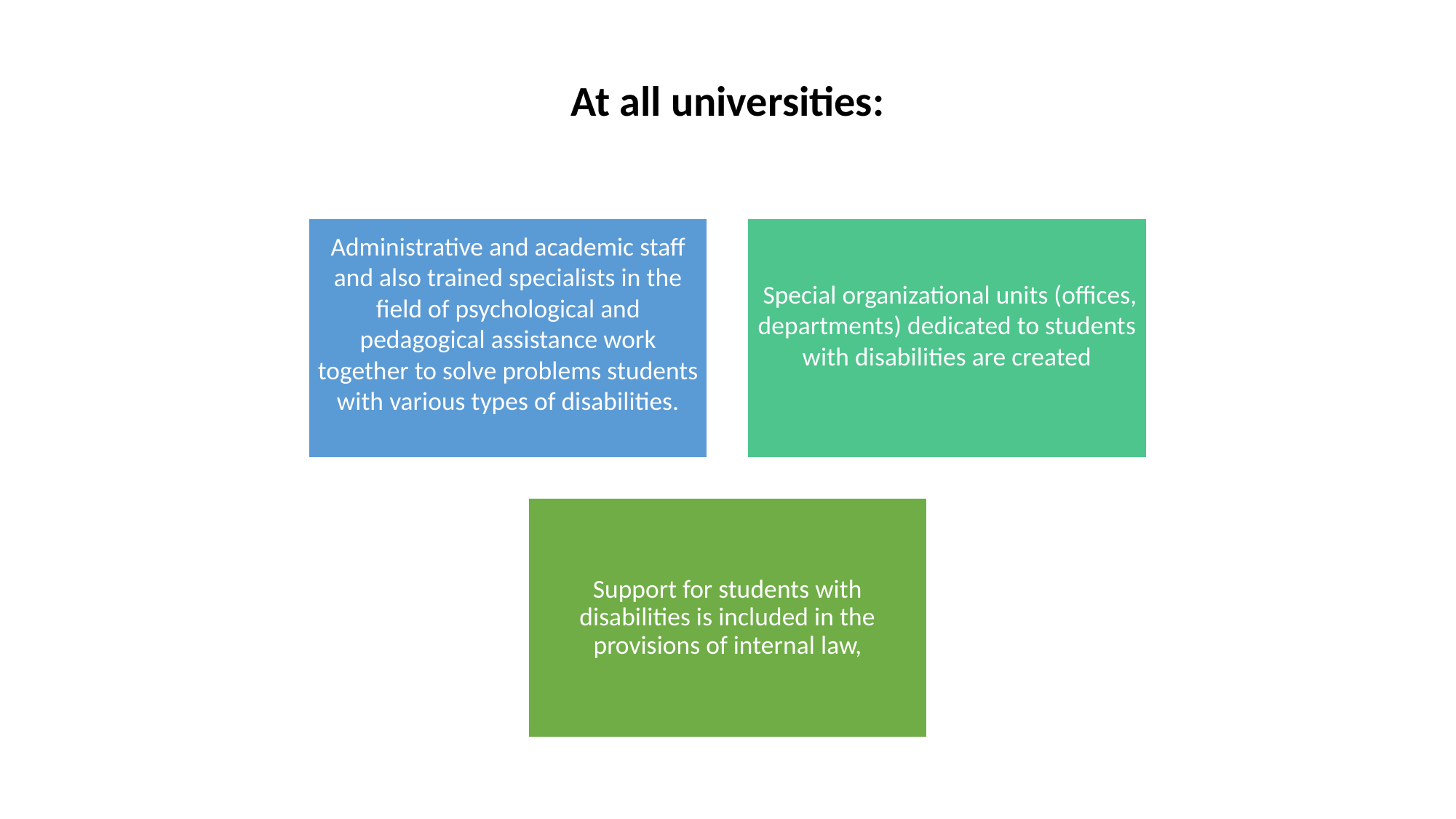

# At all universities:
Administrative and academic staff and also trained specialists in the field of psychological and pedagogical assistance work together to solve problems students with various types of disabilities.

 Special organizational units (offices, departments) dedicated to students with disabilities are created

Support for students with disabilities is included in the provisions of internal law,